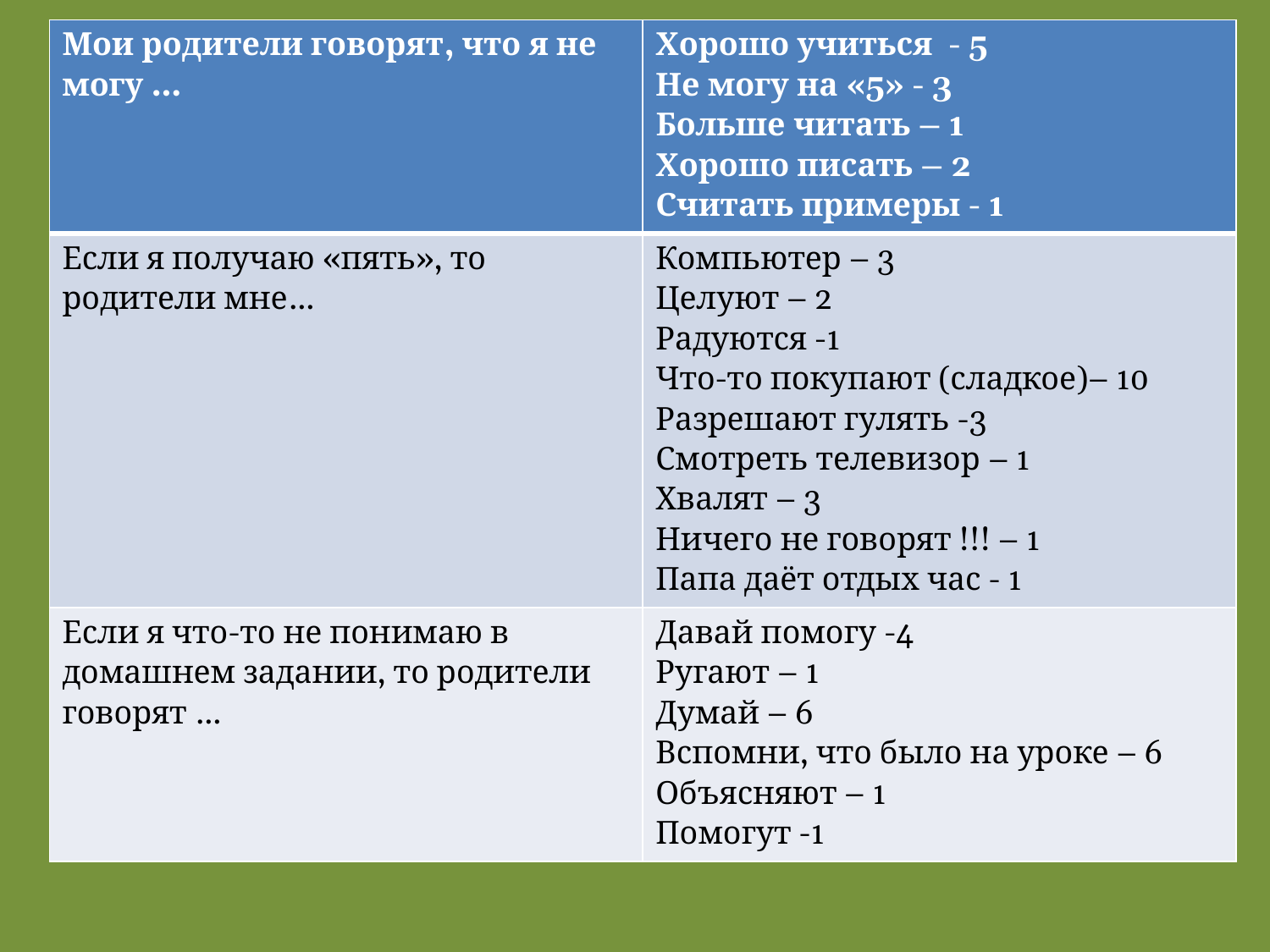

| Мои родители говорят, что я не могу … | Хорошо учиться - 5 Не могу на «5» - 3 Больше читать – 1 Хорошо писать – 2 Считать примеры - 1 |
| --- | --- |
| Если я получаю «пять», то родители мне… | Компьютер – 3 Целуют – 2 Радуются -1 Что-то покупают (сладкое)– 10 Разрешают гулять -3 Смотреть телевизор – 1 Хвалят – 3 Ничего не говорят !!! – 1 Папа даёт отдых час - 1 |
| Если я что-то не понимаю в домашнем задании, то родители говорят … | Давай помогу -4 Ругают – 1 Думай – 6 Вспомни, что было на уроке – 6 Объясняют – 1 Помогут -1 |